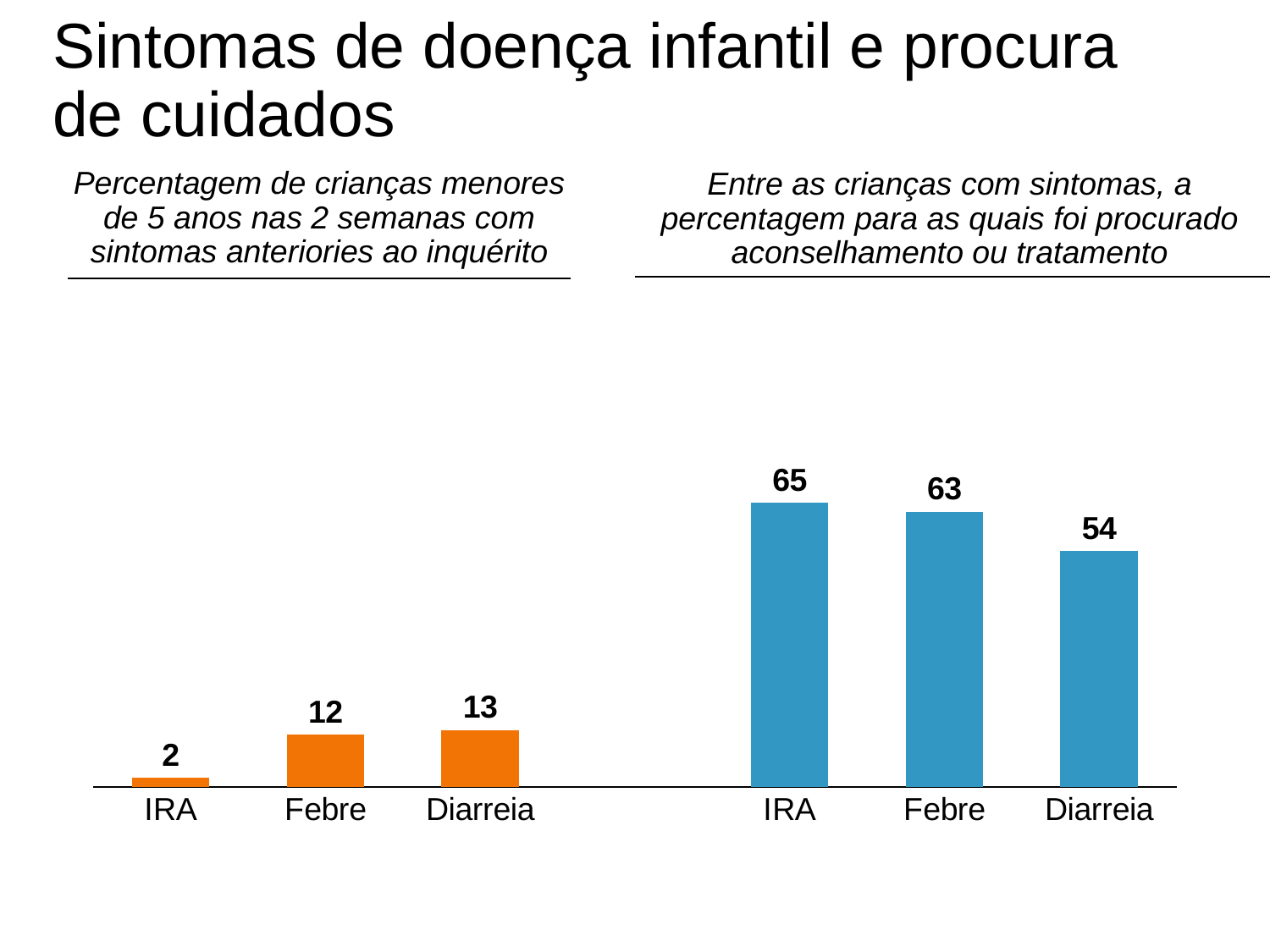

Sintomas de doença infantil e procura de cuidados
Percentagem de crianças menores de 5 anos nas 2 semanas com sintomas anteriories ao inquérito
Entre as crianças com sintomas, a percentagem para as quais foi procurado aconselhamento ou tratamento

### Chart

| Category | IRA |
|---|---|
| IRA | 2.0 |
| Febre | 12.0 |
| Diarreia | 13.0 |
|  | None |
| IRA | 65.0 |
| Febre | 63.0 |
| Diarreia | 54.0 |